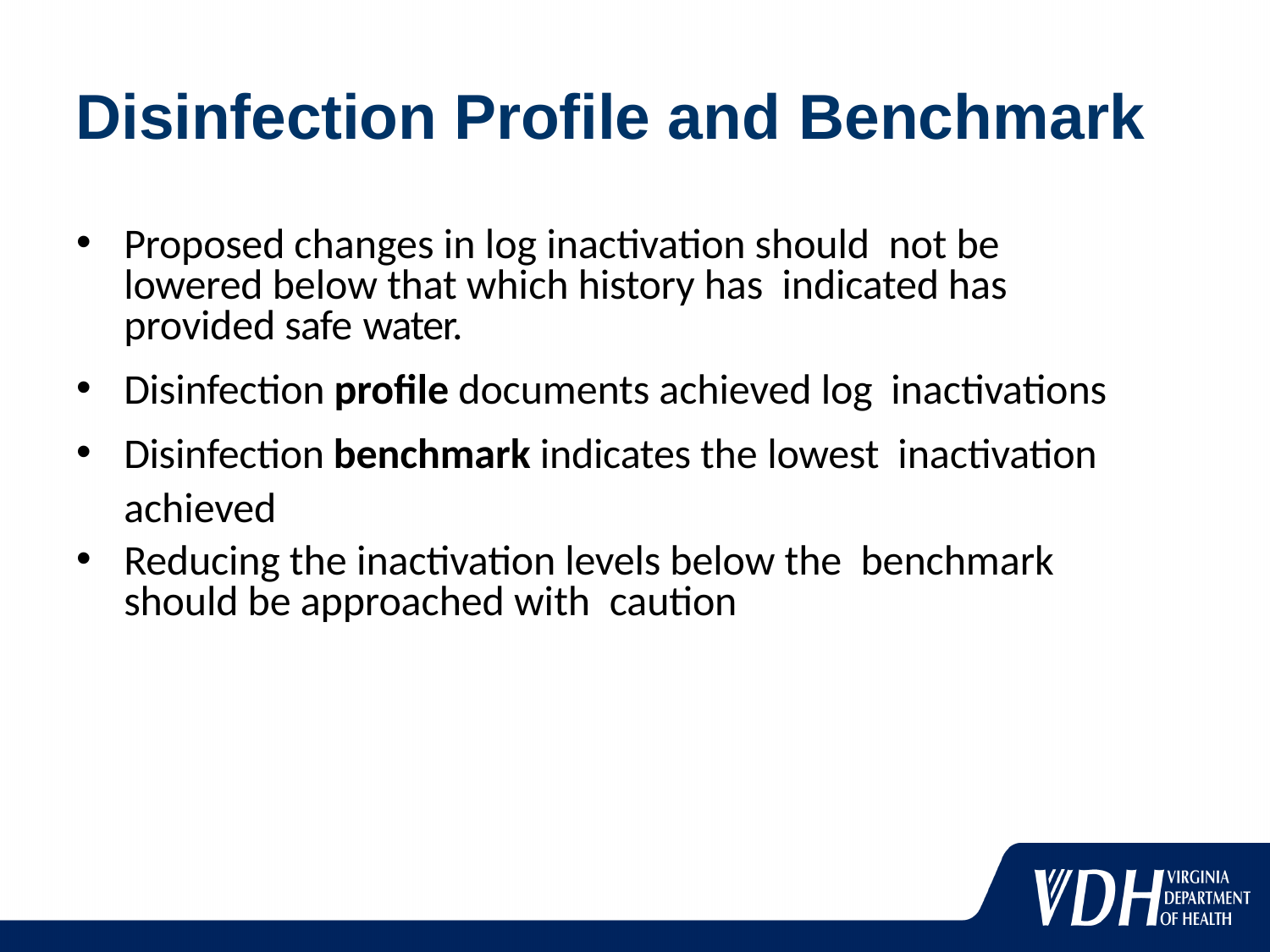

# Disinfection Profile and Benchmark
Proposed changes in log inactivation should  not be lowered below that which history has  indicated has provided safe water.
Disinfection profile documents achieved log  inactivations
Disinfection benchmark indicates the lowest  inactivation achieved
Reducing the inactivation levels below the  benchmark should be approached with  caution